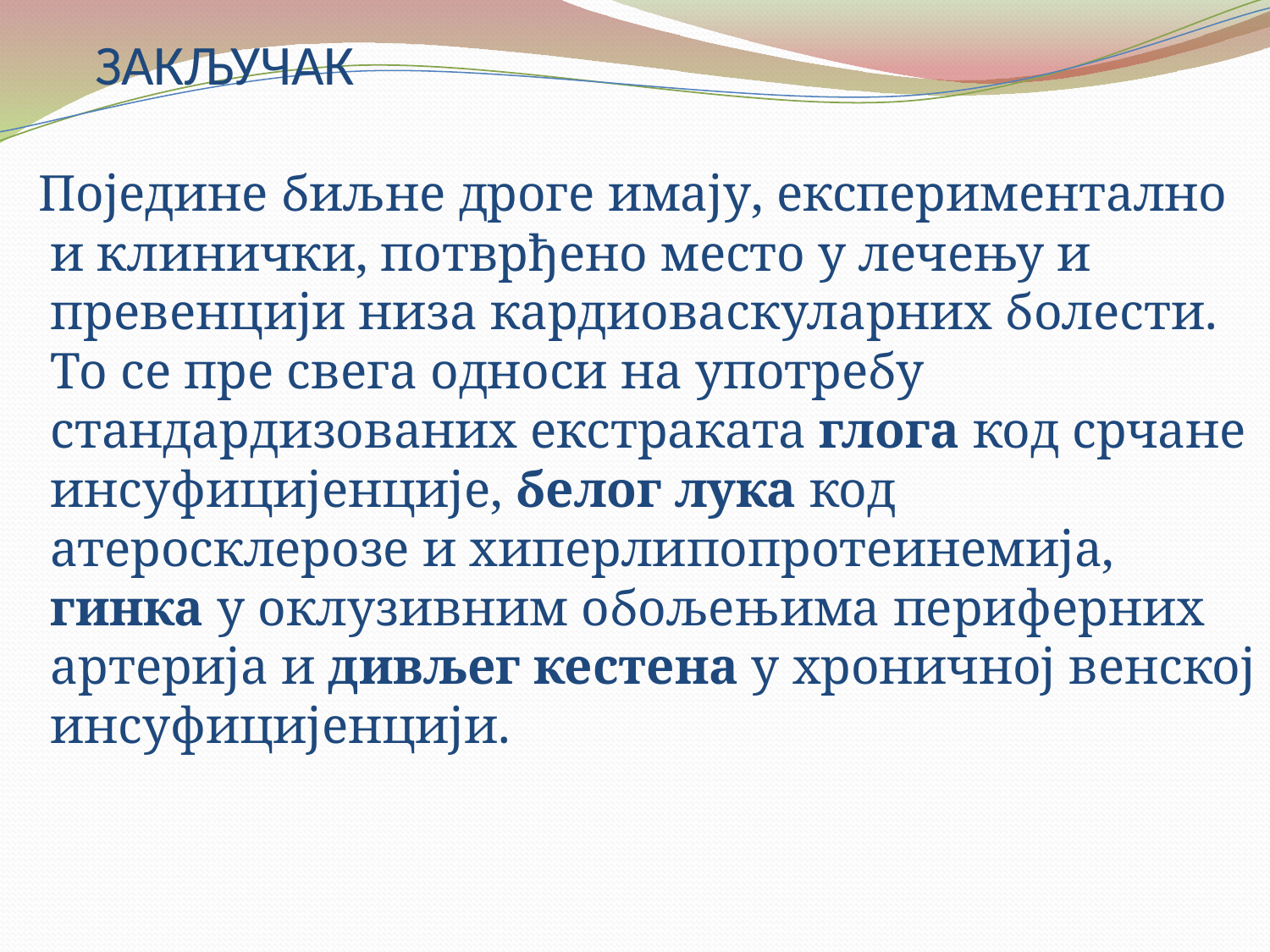

# ЗАКЉУЧАК
  Поједине биљне дроге имају, експериментално и клинички, потврђено место у лечењу и превенцији низа кардиоваскуларних болести. То се пре свега односи на употребу стандардизованих екстраката глога код срчане инсуфицијенције, белог лука код атеросклерозе и хиперлипопротеинемија, гинка у оклузивним обољењима периферних артерија и дивљег кестена у хроничној венској инсуфицијенцији.